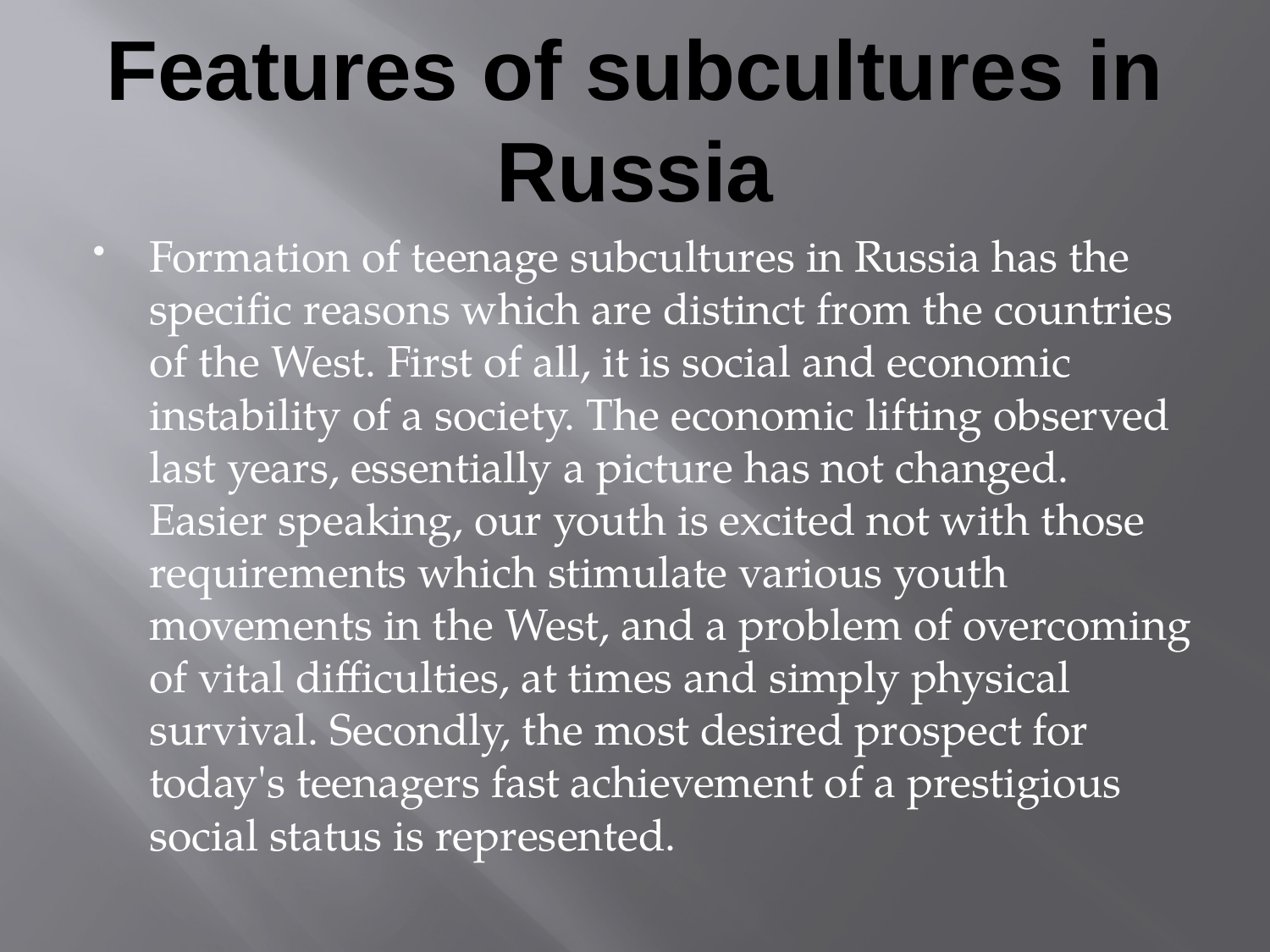

# Features of subcultures in Russia
Formation of teenage subcultures in Russia has the specific reasons which are distinct from the countries of the West. First of all, it is social and economic instability of a society. The economic lifting observed last years, essentially a picture has not changed. Easier speaking, our youth is excited not with those requirements which stimulate various youth movements in the West, and a problem of overcoming of vital difficulties, at times and simply physical survival. Secondly, the most desired prospect for today's teenagers fast achievement of a prestigious social status is represented.